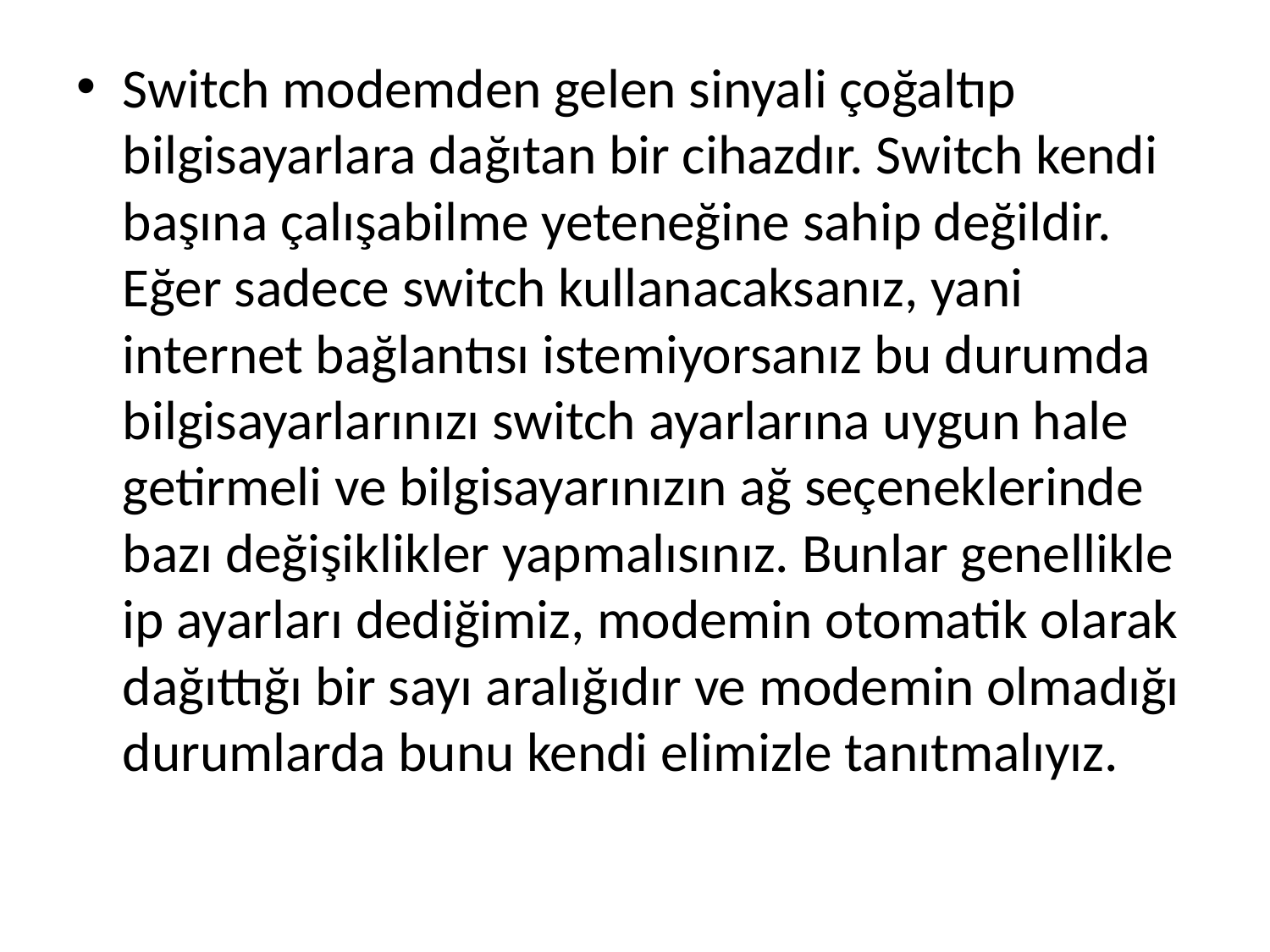

Switch modemden gelen sinyali çoğaltıp bilgisayarlara dağıtan bir cihazdır. Switch kendi başına çalışabilme yeteneğine sahip değildir. Eğer sadece switch kullanacaksanız, yani internet bağlantısı istemiyorsanız bu durumda bilgisayarlarınızı switch ayarlarına uygun hale getirmeli ve bilgisayarınızın ağ seçeneklerinde bazı değişiklikler yapmalısınız. Bunlar genellikle ip ayarları dediğimiz, modemin otomatik olarak dağıttığı bir sayı aralığıdır ve modemin olmadığı durumlarda bunu kendi elimizle tanıtmalıyız.